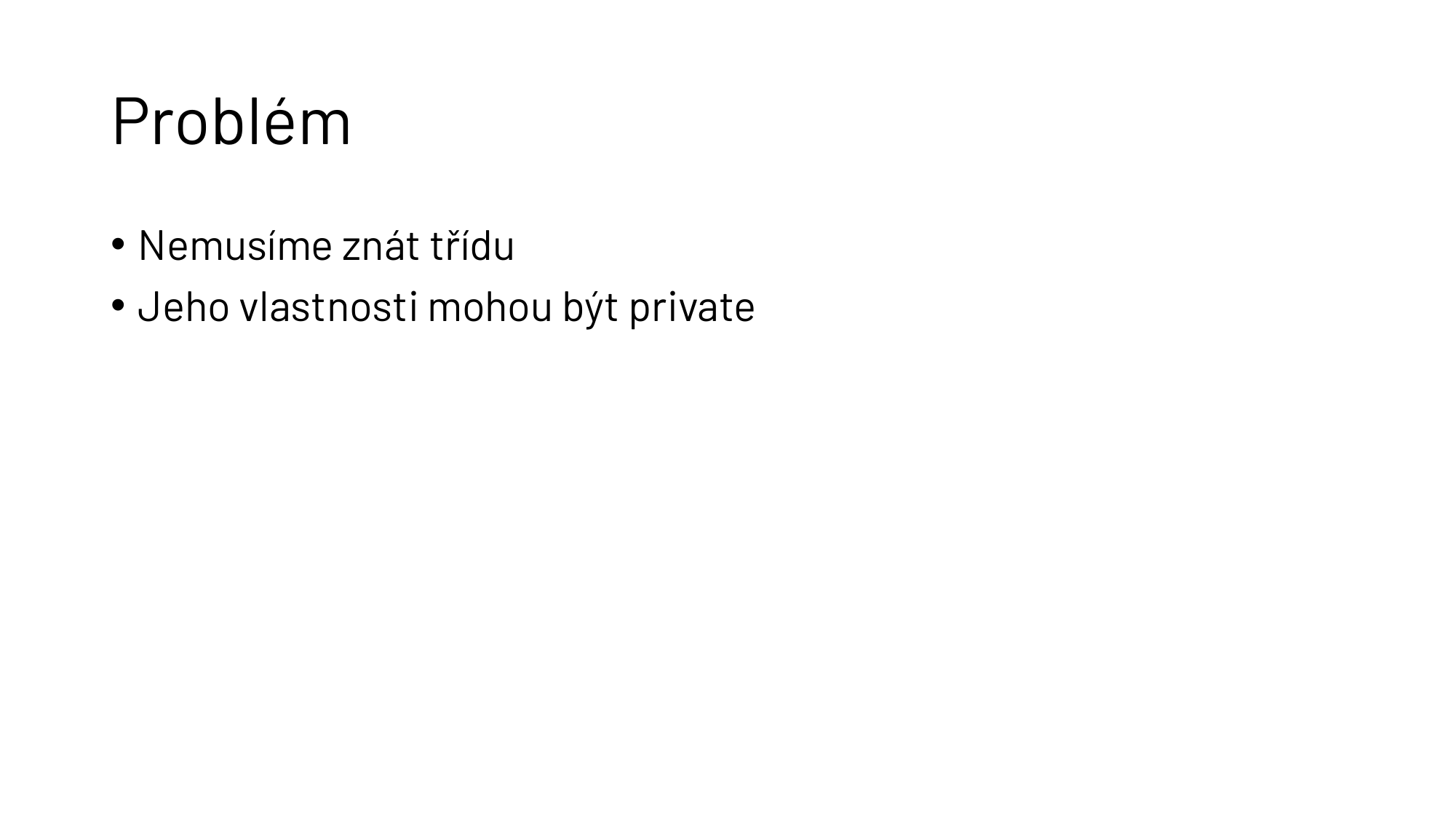

# Problém
Nemusíme znát třídu
Jeho vlastnosti mohou být private